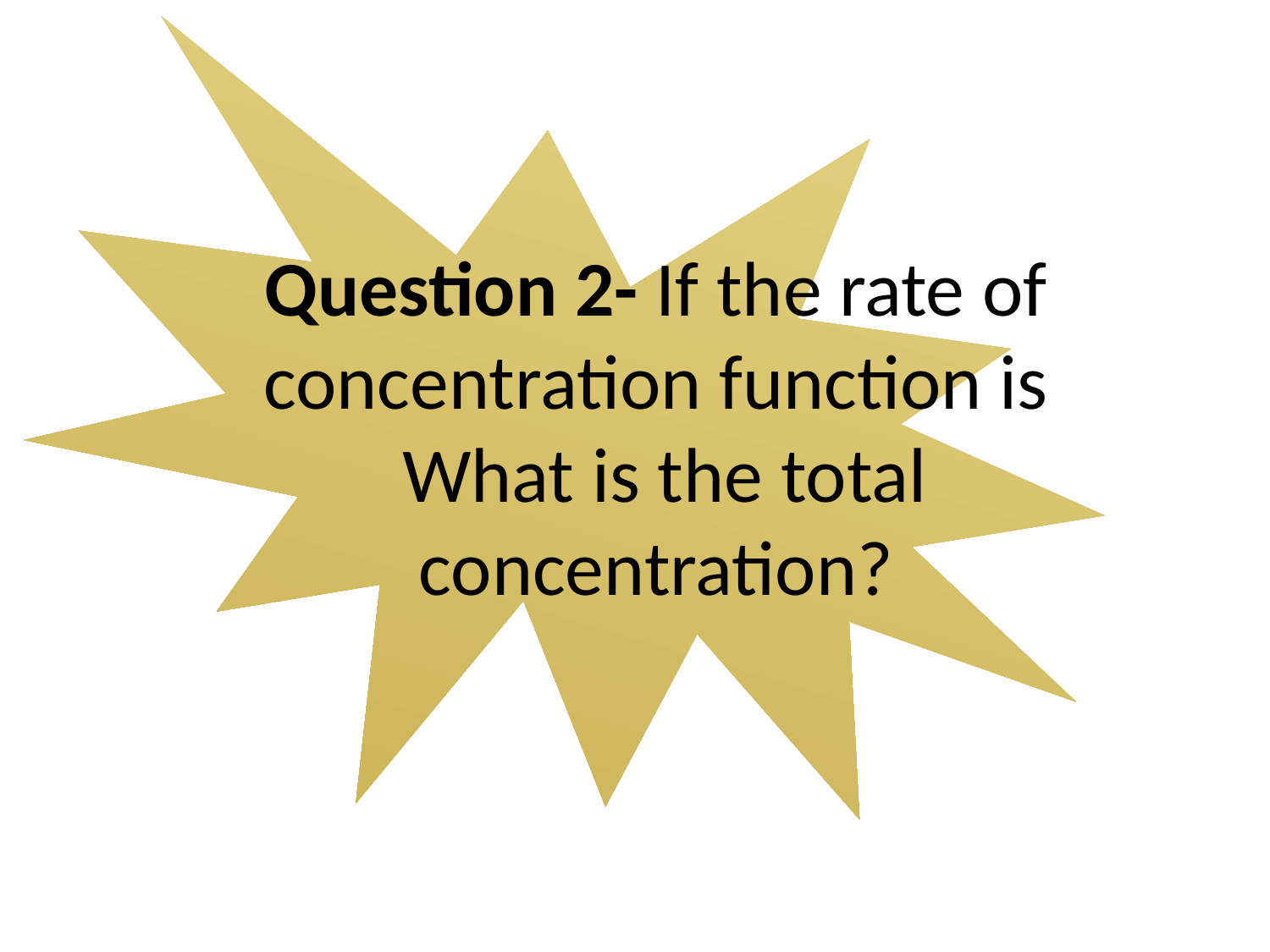

Question 2- If the rate of concentration function is
 What is the total concentration?